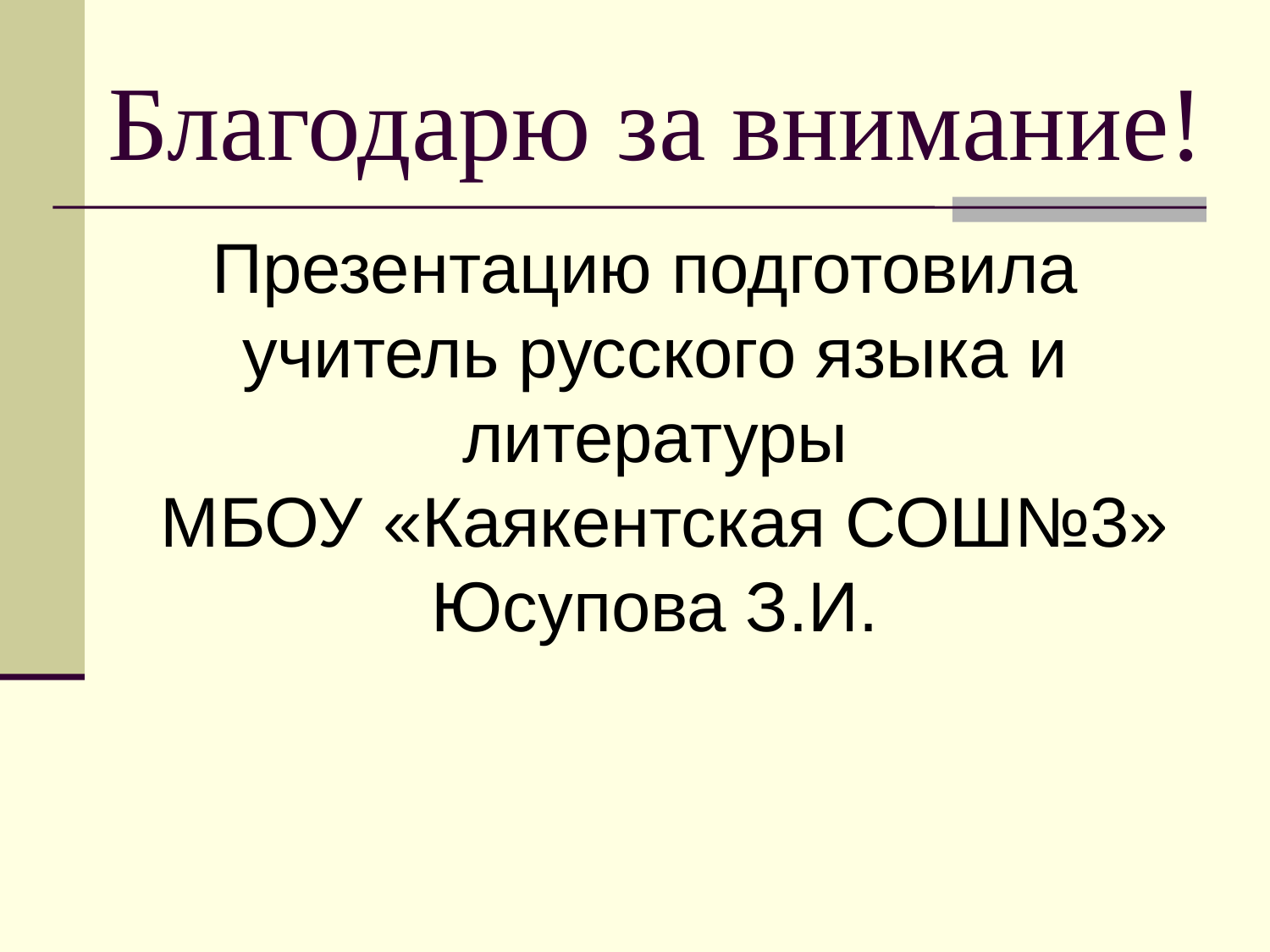

# Благодарю за внимание!
Презентацию подготовила
учитель русского языка и литературы
 МБОУ «Каякентская СОШ№3»
Юсупова З.И.